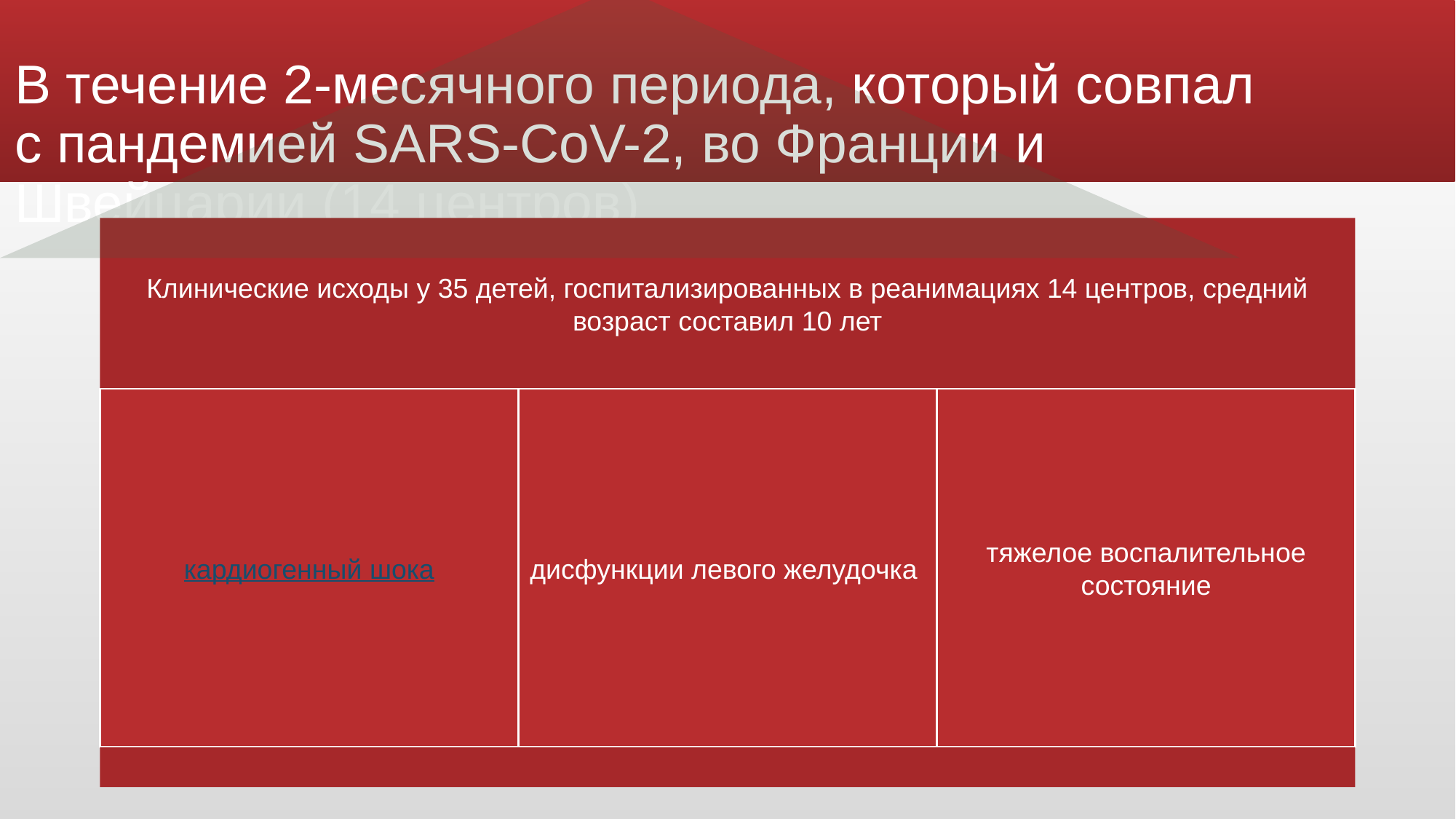

# В течение 2-месячного периода, который совпал с пандемией SARS-CoV-2, во Франции и Швейцарии (14 центров)
Клинические исходы у 35 детей, госпитализированных в реанимациях 14 центров, средний возраст составил 10 лет
кардиогенный шока
дисфункции левого желудочка
тяжелое воспалительное состояние